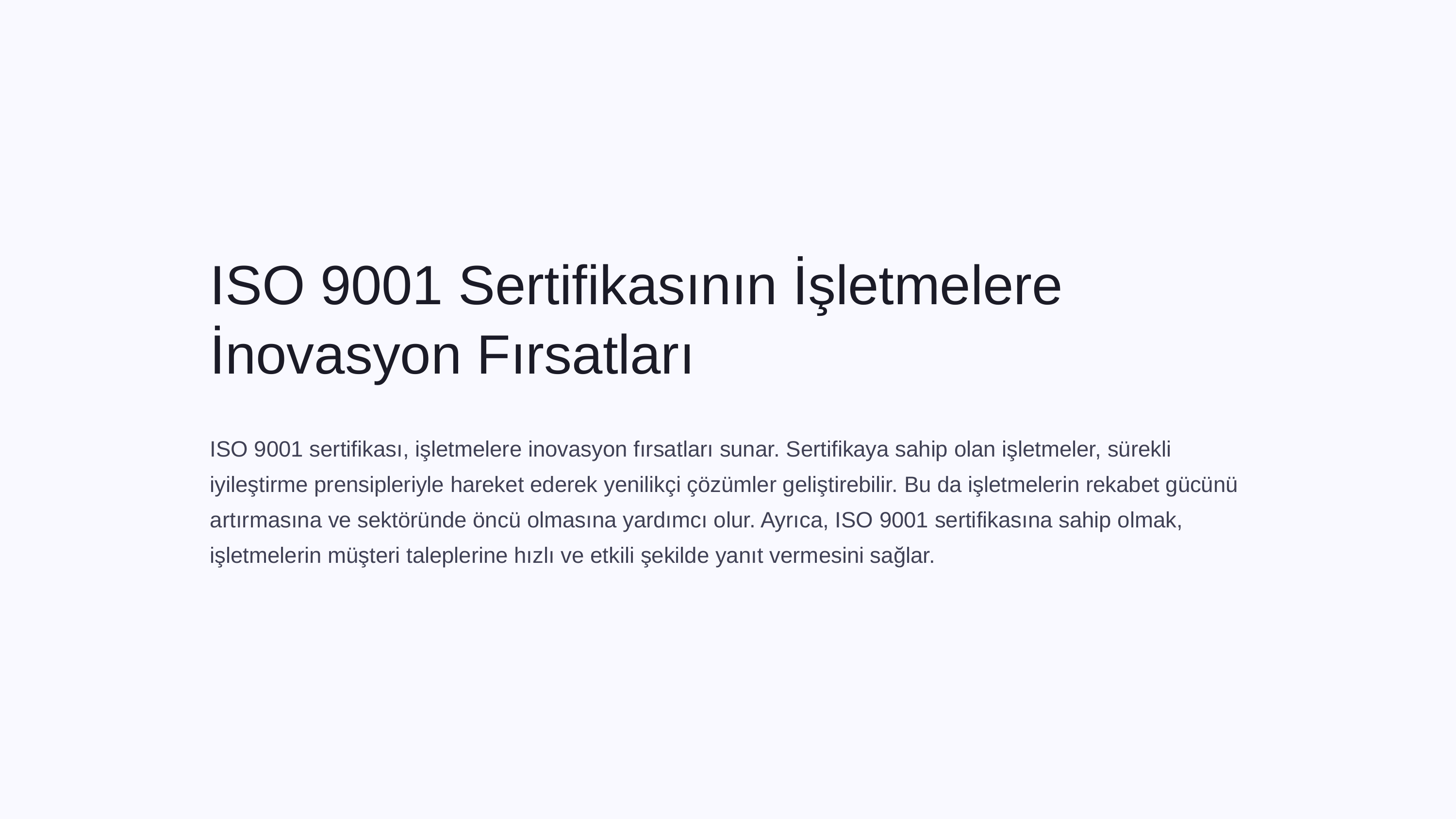

ISO 9001 Sertifikasının İşletmelere İnovasyon Fırsatları
ISO 9001 sertifikası, işletmelere inovasyon fırsatları sunar. Sertifikaya sahip olan işletmeler, sürekli iyileştirme prensipleriyle hareket ederek yenilikçi çözümler geliştirebilir. Bu da işletmelerin rekabet gücünü artırmasına ve sektöründe öncü olmasına yardımcı olur. Ayrıca, ISO 9001 sertifikasına sahip olmak, işletmelerin müşteri taleplerine hızlı ve etkili şekilde yanıt vermesini sağlar.